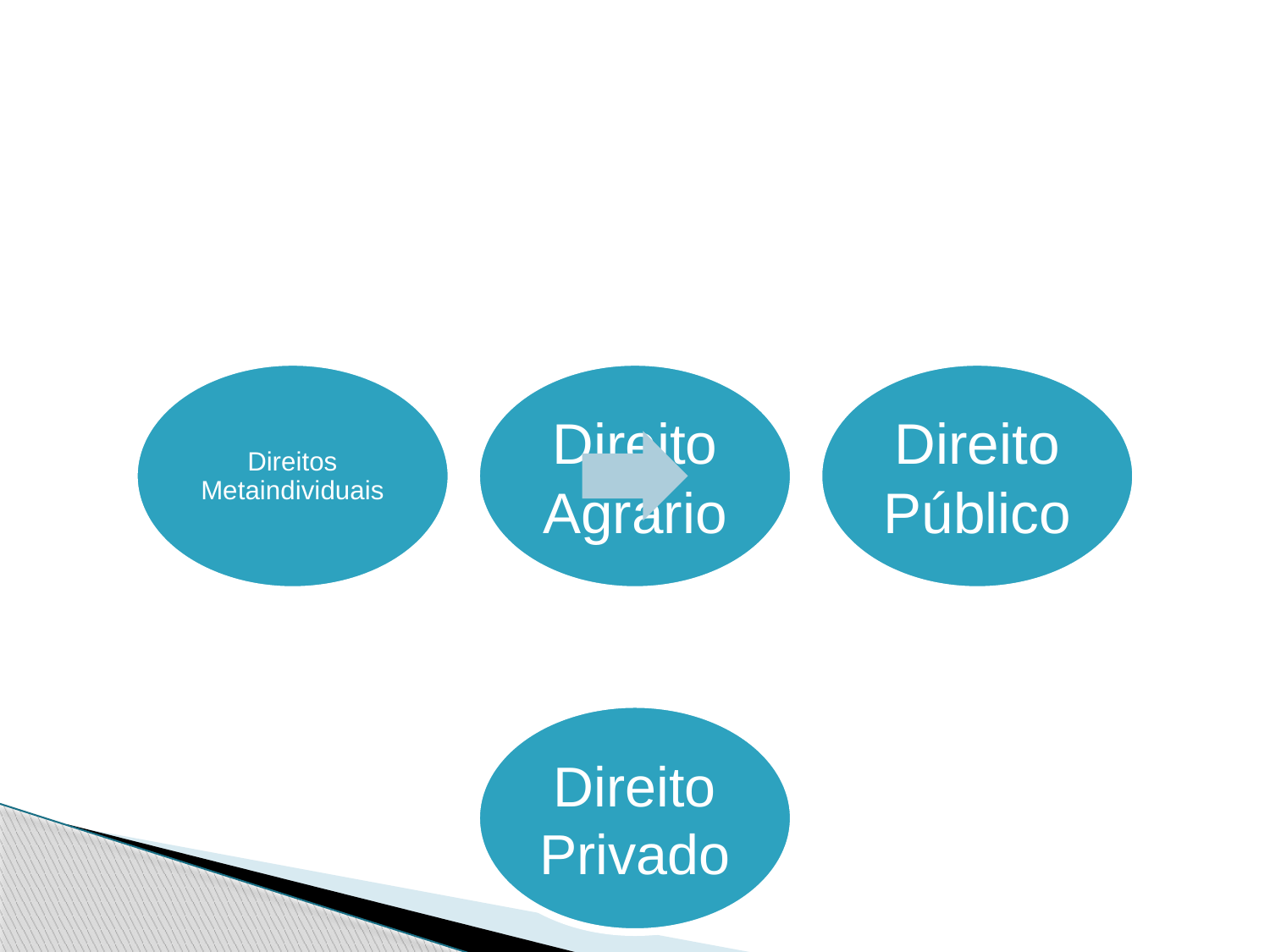

Direito
Agrário
Direito
Público
Direito
Privado
Direitos Metaindividuais